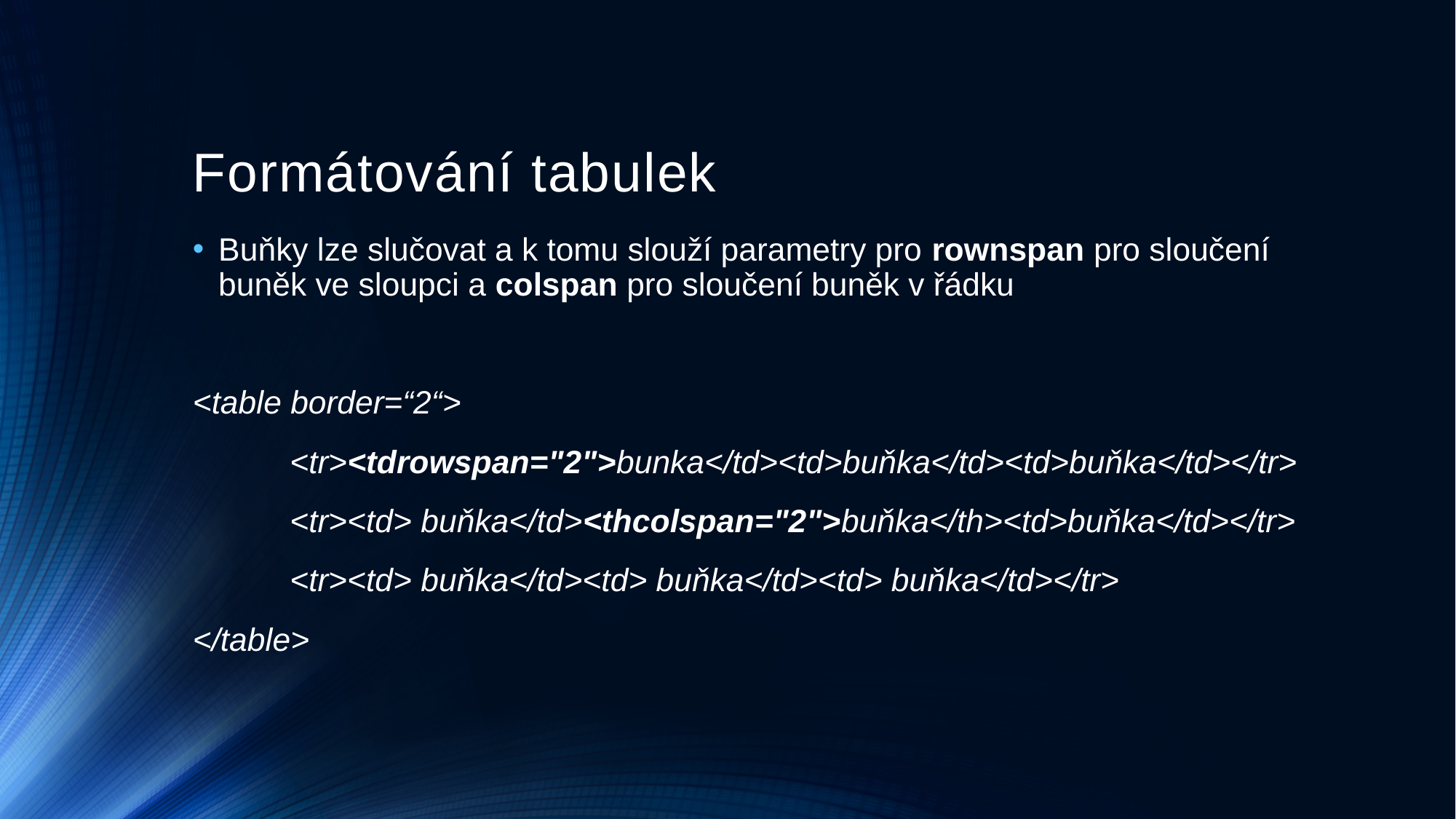

# Formátování tabulek
Buňky lze slučovat a k tomu slouží parametry pro rownspan pro sloučení buněk ve sloupci a colspan pro sloučení buněk v řádku

<table border=“2“>
	<tr><tdrowspan="2">bunka</td><td>buňka</td><td>buňka</td></tr>
	<tr><td> buňka</td><thcolspan="2">buňka</th><td>buňka</td></tr>
	<tr><td> buňka</td><td> buňka</td><td> buňka</td></tr>
</table>